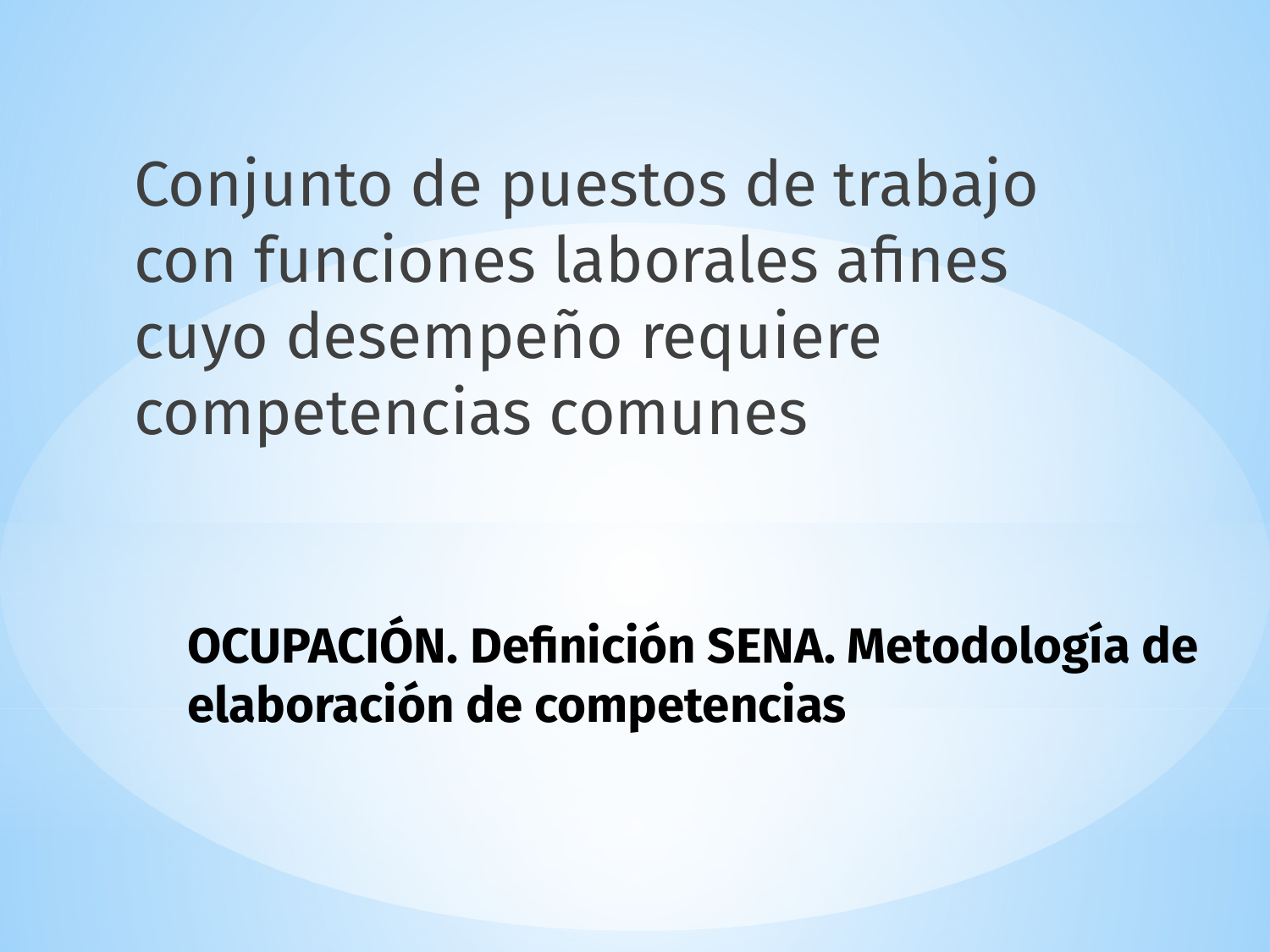

Conjunto de puestos de trabajo con funciones laborales afines cuyo desempeño requiere competencias comunes
# OCUPACIÓN. Definición SENA. Metodología de elaboración de competencias